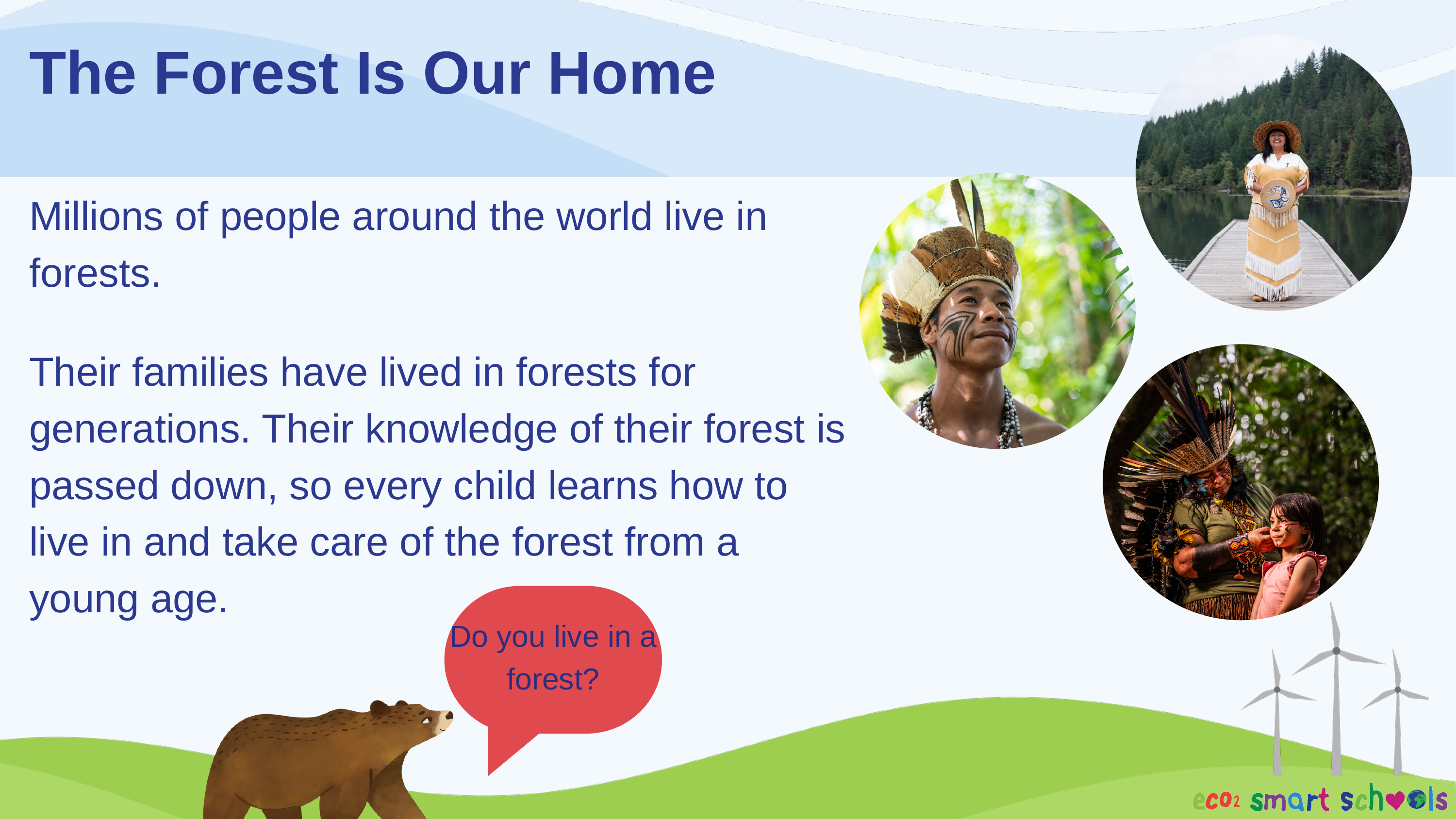

The Forest Is Our Home

Millions of people around the world live in forests.

Their families have lived in forests for generations. Their knowledge of their forest is passed down, so every child learns how to live in and take care of the forest from a young age.

Do you live in a forest?